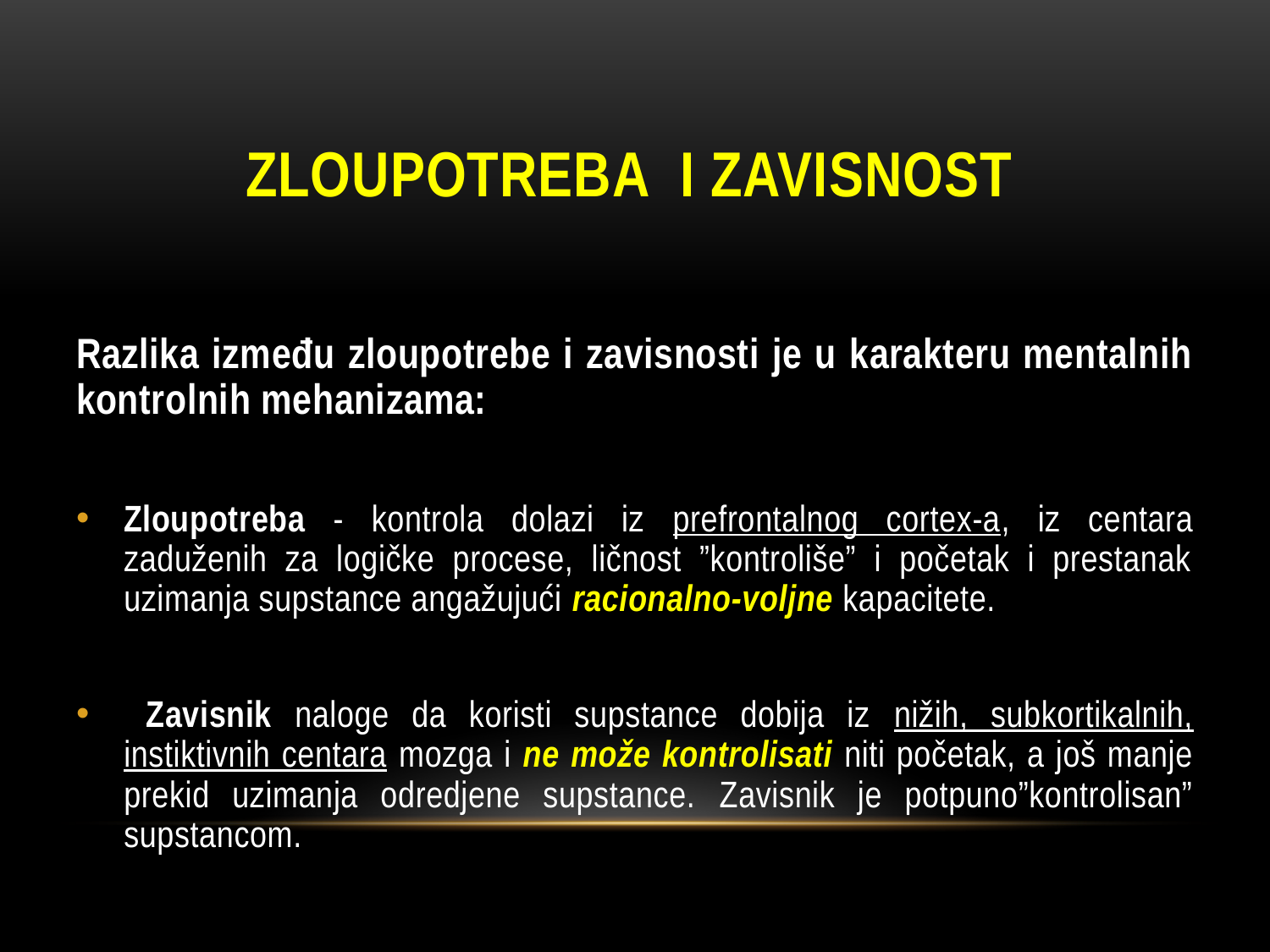

# Zloupotreba  i zavisnost

Razlika između zloupotrebe i zavisnosti je u karakteru mentalnih kontrolnih mehanizama:

Zloupotreba - kontrola dolazi iz prefrontalnog cortex-a, iz centara zaduženih za logičke procese, ličnost ”kontroliše” i početak i prestanak uzimanja supstance angažujući racionalno-voljne kapacitete.

 Zavisnik naloge da koristi supstance dobija iz nižih, subkortikalnih, instiktivnih centara mozga i ne može kontrolisati niti početak, a još manje prekid uzimanja odredjene supstance. Zavisnik je potpuno”kontrolisan” supstancom.